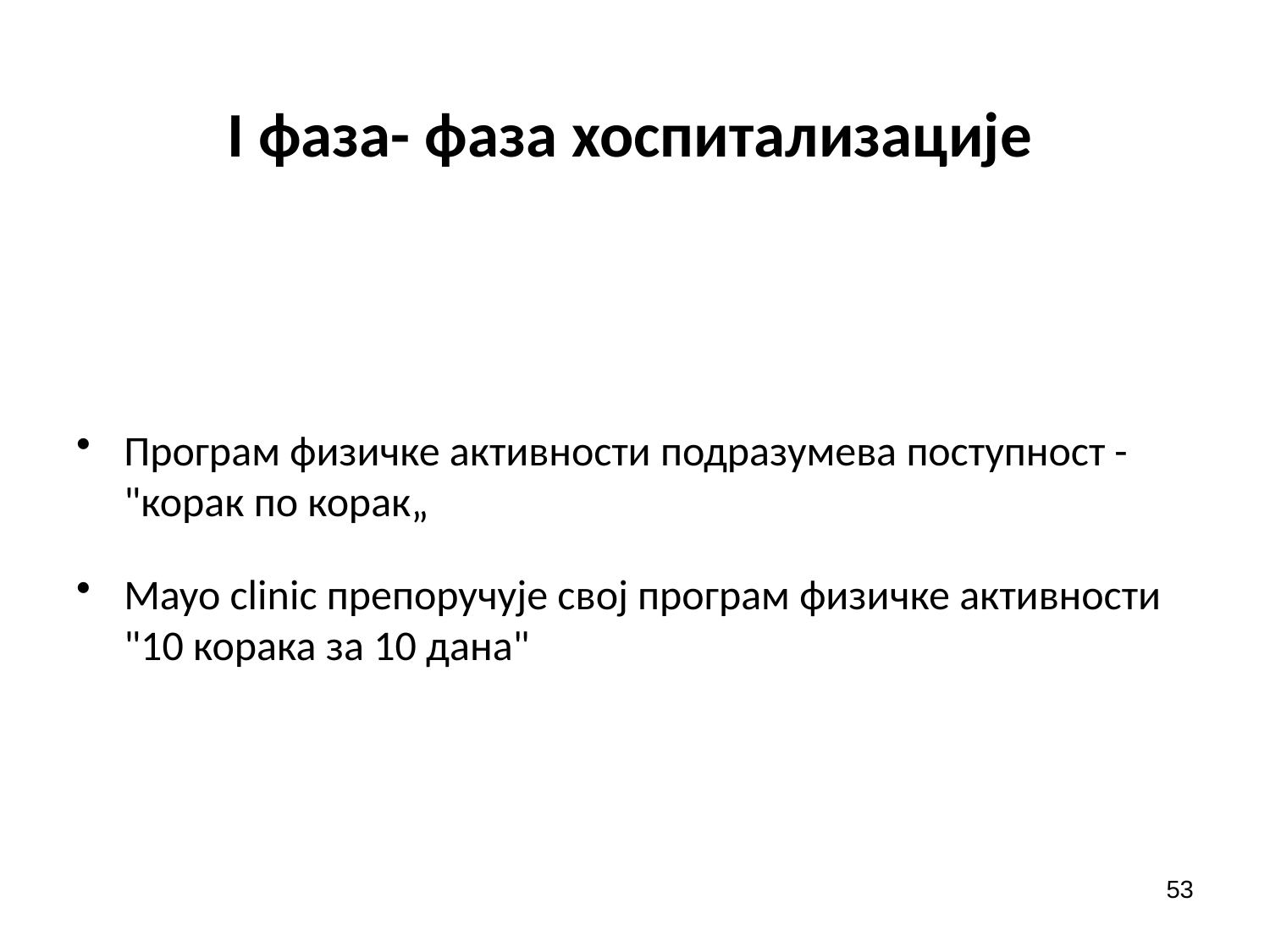

# I фаза- фаза хоспитализације
Програм физичке активности подразумева поступност - "корак по корак„
Mayo clinic препоручује свој програм физичке активности "10 корака за 10 дана"
53